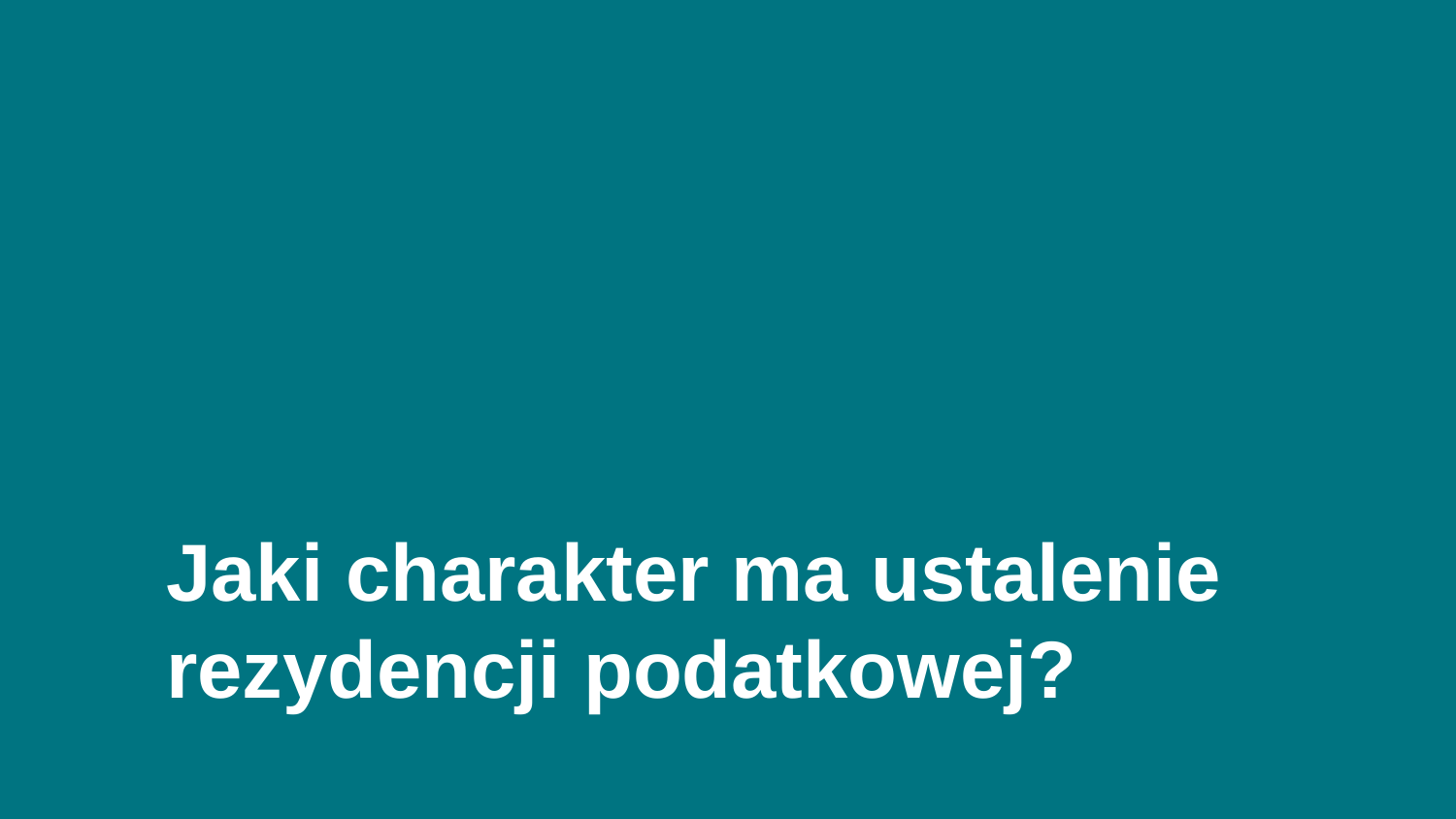

# Jaki charakter ma ustalenie rezydencji podatkowej?